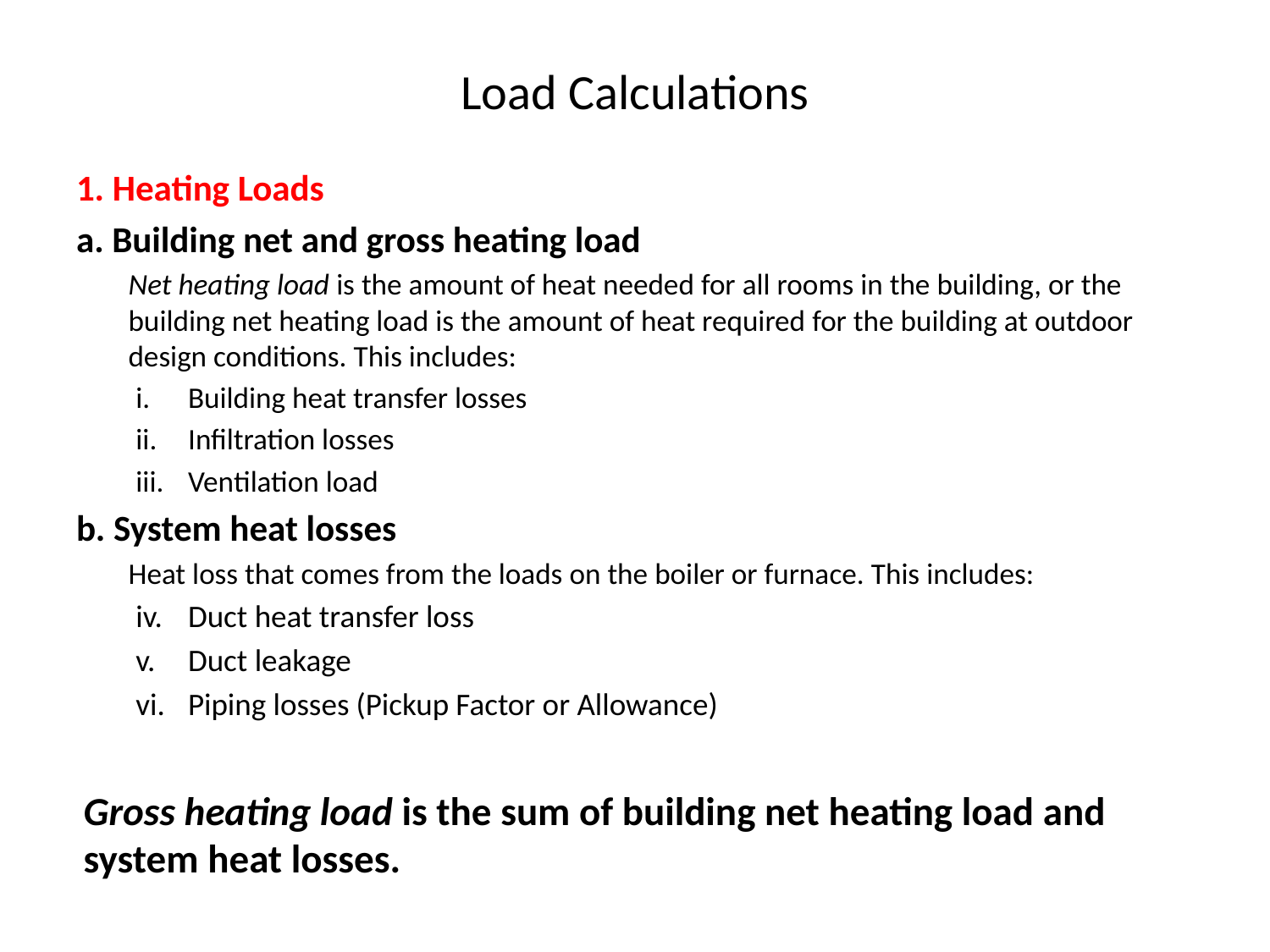

# Load Calculations
1. Heating Loads
a. Building net and gross heating load
Net heating load is the amount of heat needed for all rooms in the building, or the building net heating load is the amount of heat required for the building at outdoor design conditions. This includes:
Building heat transfer losses
Infiltration losses
Ventilation load
b. System heat losses
Heat loss that comes from the loads on the boiler or furnace. This includes:
Duct heat transfer loss
Duct leakage
Piping losses (Pickup Factor or Allowance)

Gross heating load is the sum of building net heating load and system heat losses.